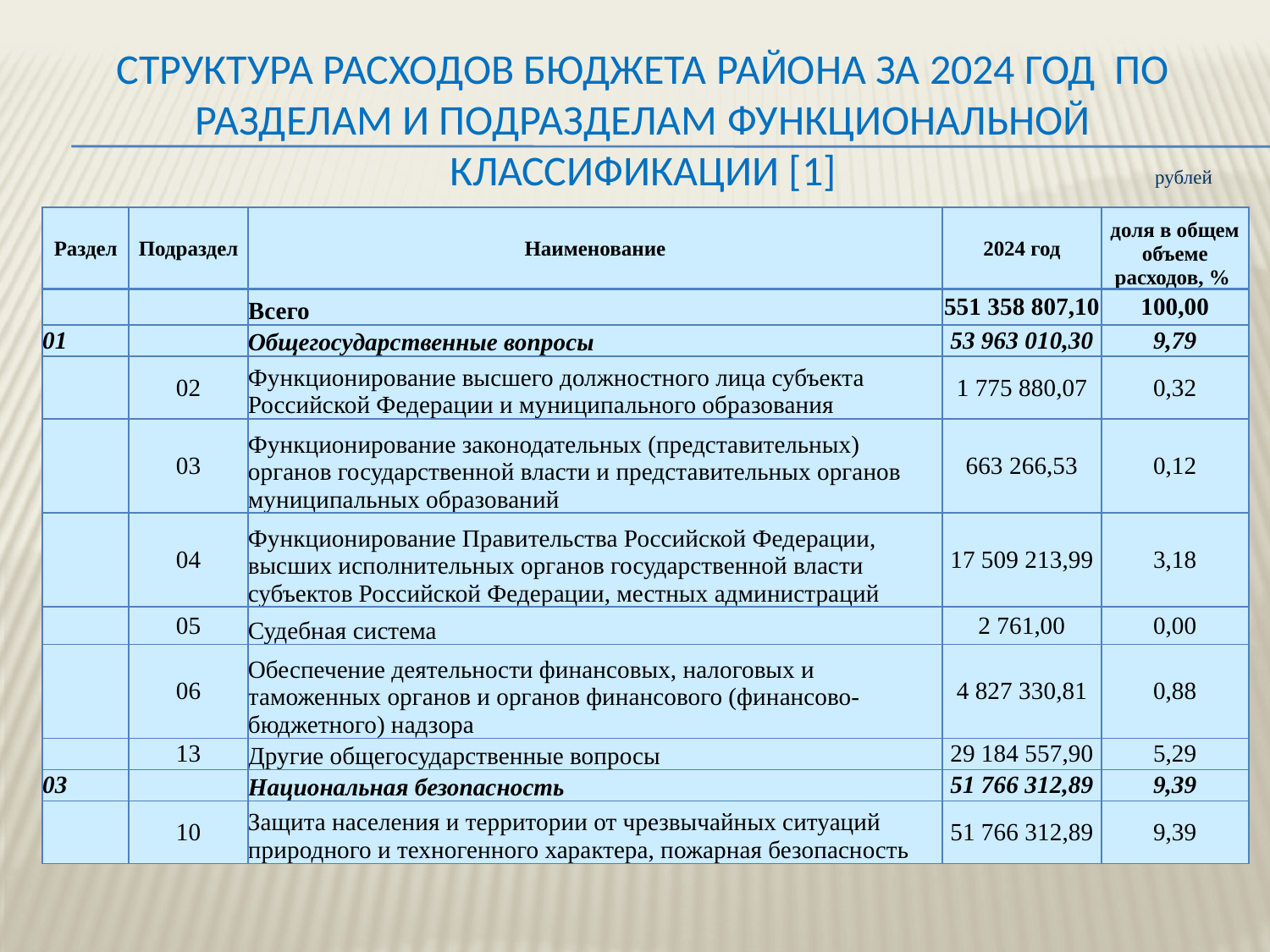

# Структура расходов бюджета района за 2024 год  по разделам и подразделам функциональной классификации [1]
рублей
| Раздел | Подраздел | Наименование | 2024 год | доля в общем объеме расходов, % |
| --- | --- | --- | --- | --- |
|  |  | Всего | 551 358 807,10 | 100,00 |
| 01 |  | Общегосударственные вопросы | 53 963 010,30 | 9,79 |
|  | 02 | Функционирование высшего должностного лица субъекта Российской Федерации и муниципального образования | 1 775 880,07 | 0,32 |
|  | 03 | Функционирование законодательных (представительных) органов государственной власти и представительных органов муниципальных образований | 663 266,53 | 0,12 |
|  | 04 | Функционирование Правительства Российской Федерации, высших исполнительных органов государственной власти субъектов Российской Федерации, местных администраций | 17 509 213,99 | 3,18 |
|  | 05 | Судебная система | 2 761,00 | 0,00 |
|  | 06 | Обеспечение деятельности финансовых, налоговых и таможенных органов и органов финансового (финансово-бюджетного) надзора | 4 827 330,81 | 0,88 |
|  | 13 | Другие общегосударственные вопросы | 29 184 557,90 | 5,29 |
| 03 |  | Национальная безопасность | 51 766 312,89 | 9,39 |
|  | 10 | Защита населения и территории от чрезвычайных ситуаций природного и техногенного характера, пожарная безопасность | 51 766 312,89 | 9,39 |